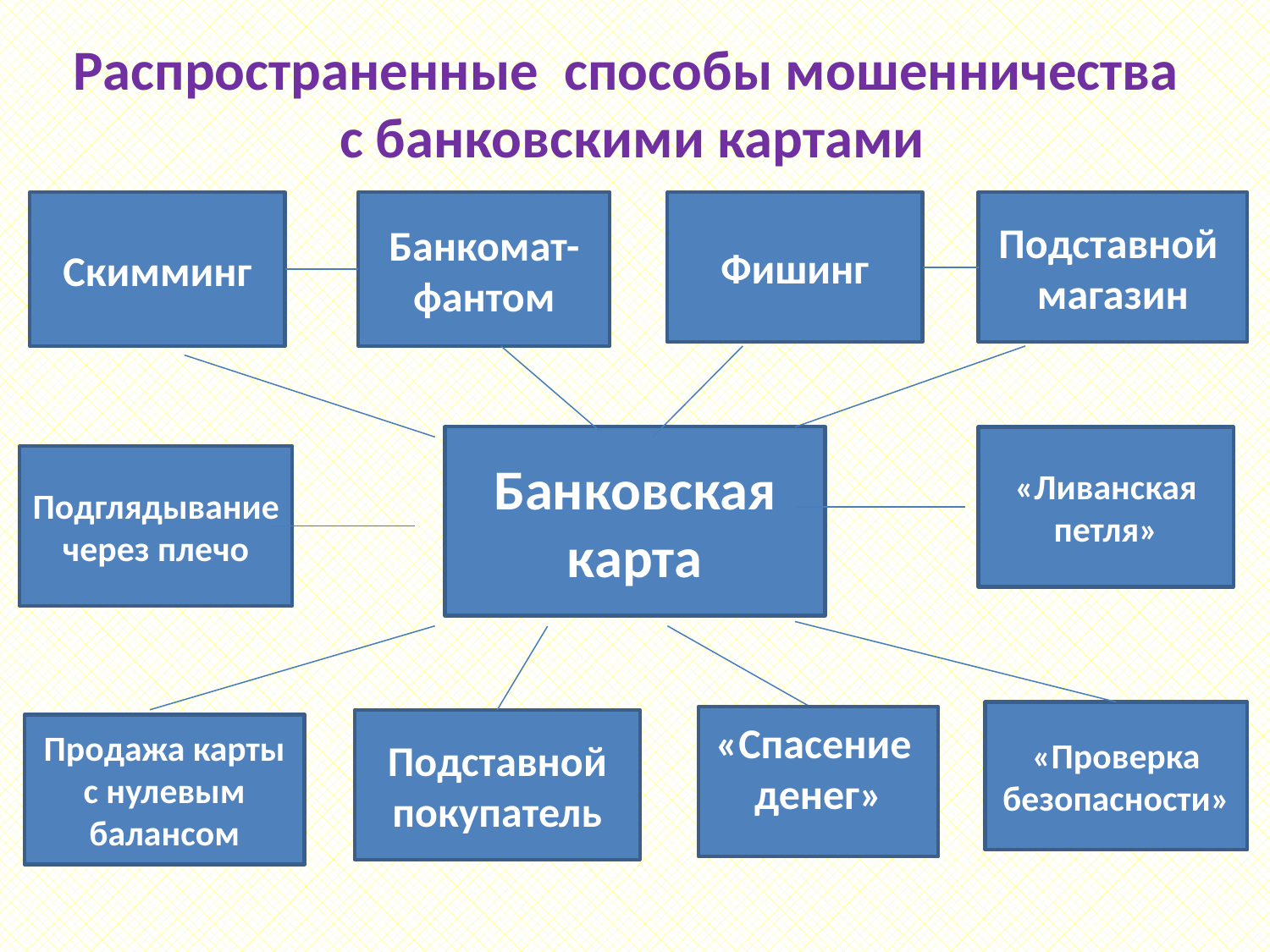

Распространенные  способы мошенничества
с банковскими картами
Скимминг

Банкомат-фантом

Фишинг

Подставной
магазин
Банковская карта
«Ливанская петля»
Подглядывание через плечо
«Проверка
безопасности»
«Спасение
денег»

Подставной покупатель
Продажа карты с нулевым балансом